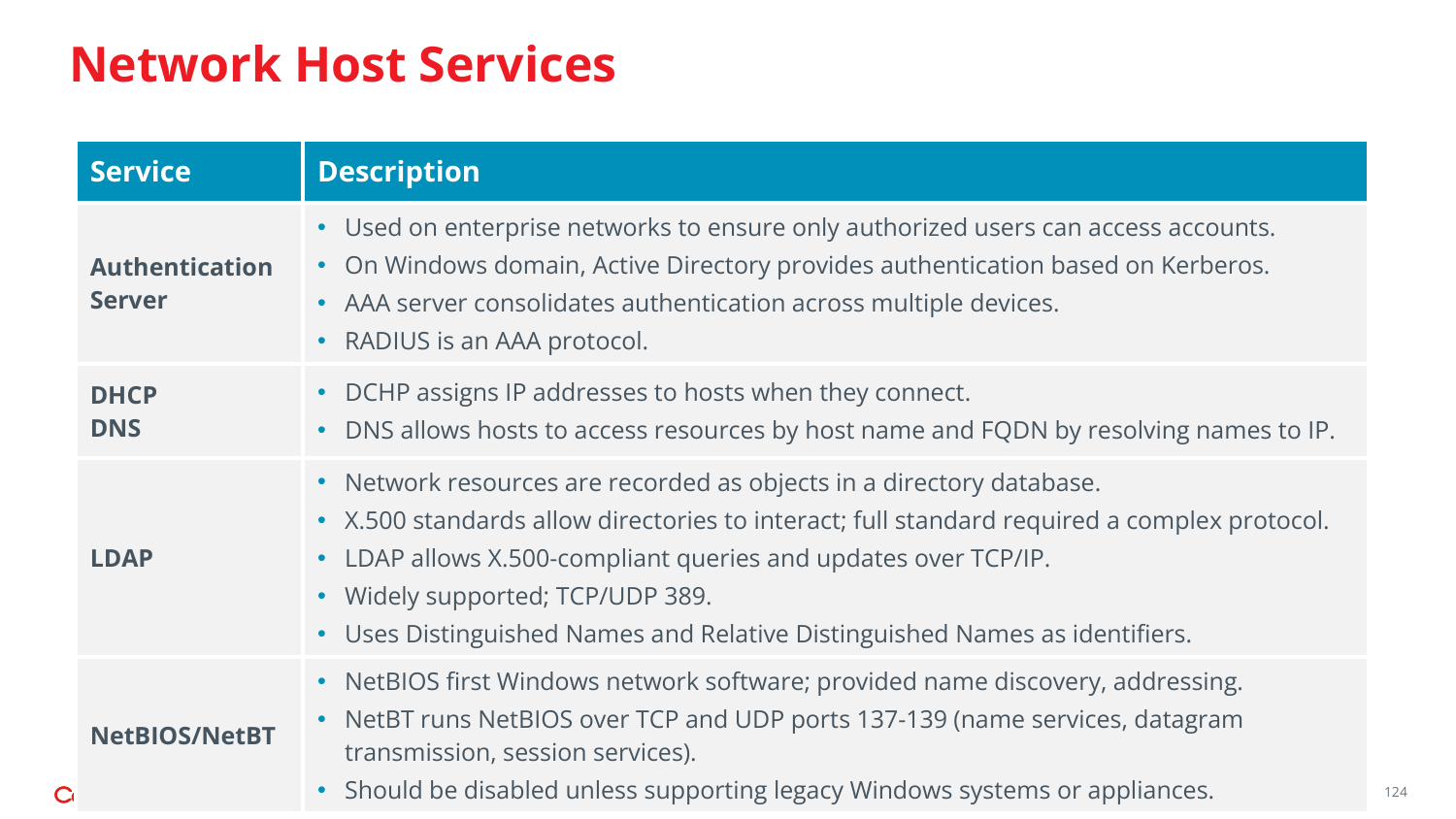

# Network Host Services
| Service | Description |
| --- | --- |
| Authentication Server | Used on enterprise networks to ensure only authorized users can access accounts. On Windows domain, Active Directory provides authentication based on Kerberos. AAA server consolidates authentication across multiple devices. RADIUS is an AAA protocol. |
| DHCP DNS | DCHP assigns IP addresses to hosts when they connect. DNS allows hosts to access resources by host name and FQDN by resolving names to IP. |
| LDAP | Network resources are recorded as objects in a directory database. X.500 standards allow directories to interact; full standard required a complex protocol. LDAP allows X.500-compliant queries and updates over TCP/IP. Widely supported; TCP/UDP 389. Uses Distinguished Names and Relative Distinguished Names as identifiers. |
| NetBIOS/NetBT | NetBIOS first Windows network software; provided name discovery, addressing. NetBT runs NetBIOS over TCP and UDP ports 137-139 (name services, datagram transmission, session services). Should be disabled unless supporting legacy Windows systems or appliances. |
124